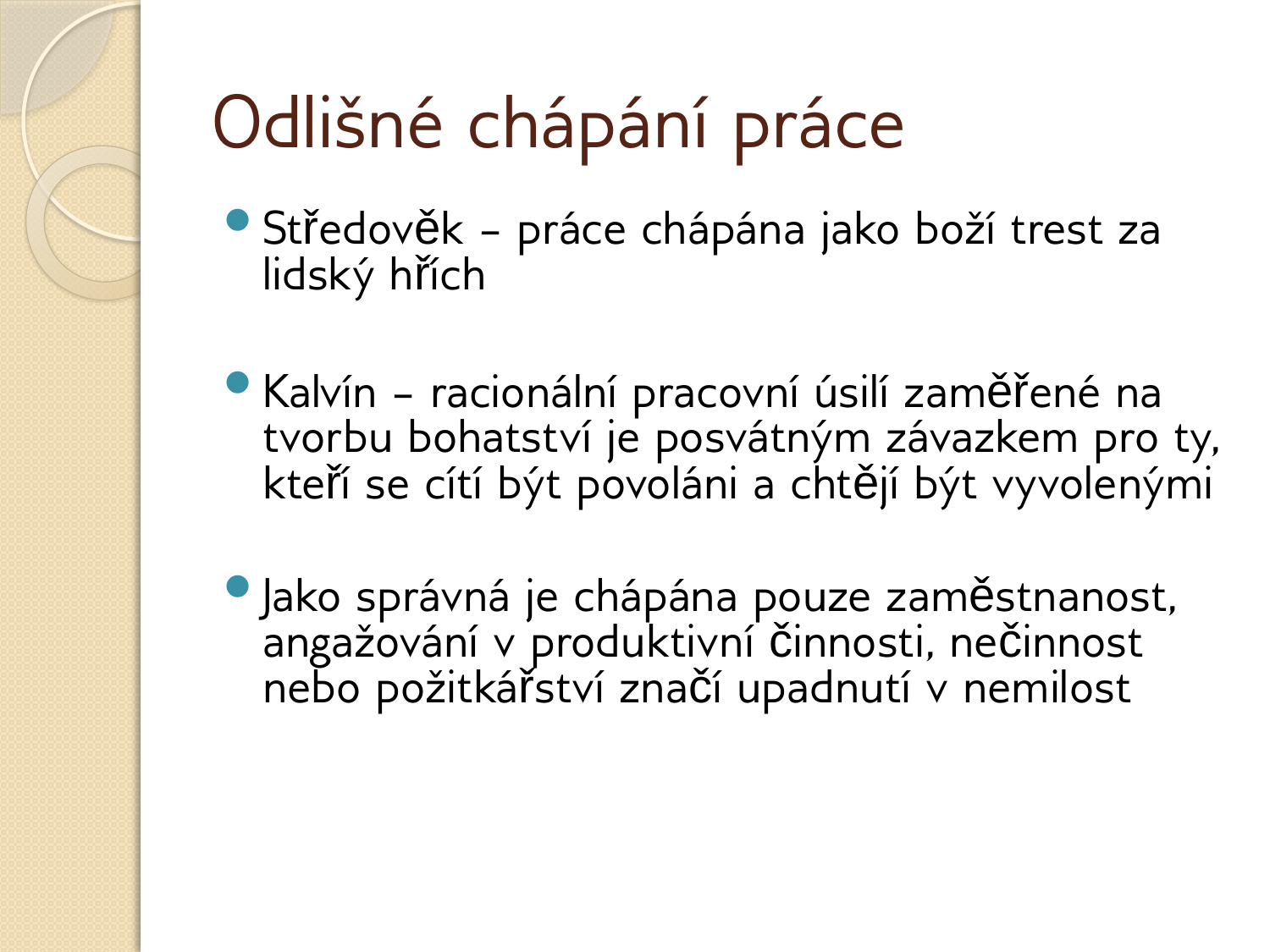

# Odlišné chápání práce
Středověk – práce chápána jako boží trest za lidský hřích

Kalvín – racionální pracovní úsilí zaměřené na tvorbu bohatství je posvátným závazkem pro ty, kteří se cítí být povoláni a chtějí být vyvolenými

Jako správná je chápána pouze zaměstnanost, angažování v produktivní činnosti, nečinnost nebo požitkářství značí upadnutí v nemilost